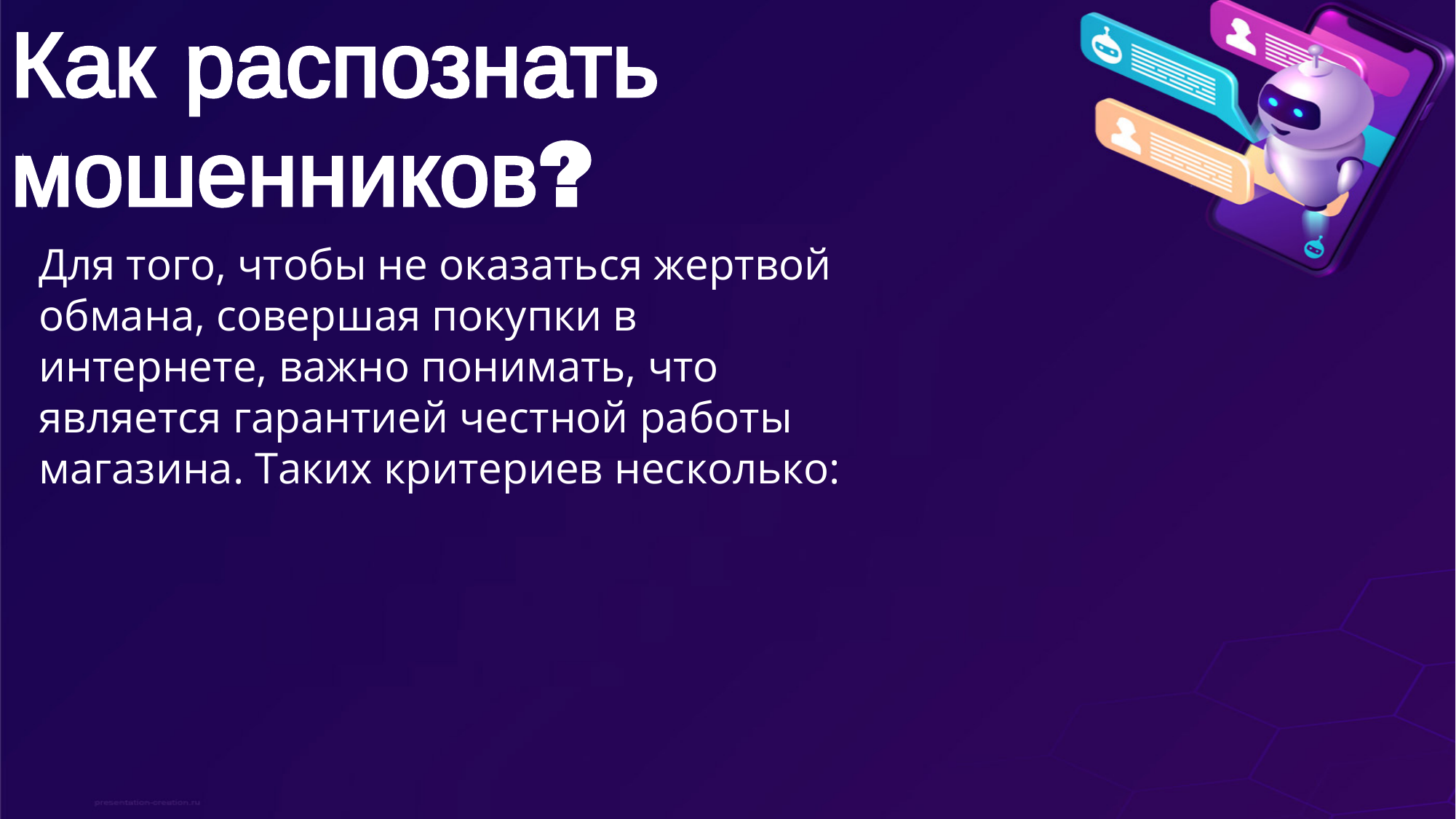

Как распознать мошенников?
Для того, чтобы не оказаться жертвой обмана, совершая покупки в интернете, важно понимать, что является гарантией честной работы магазина. Таких критериев несколько: